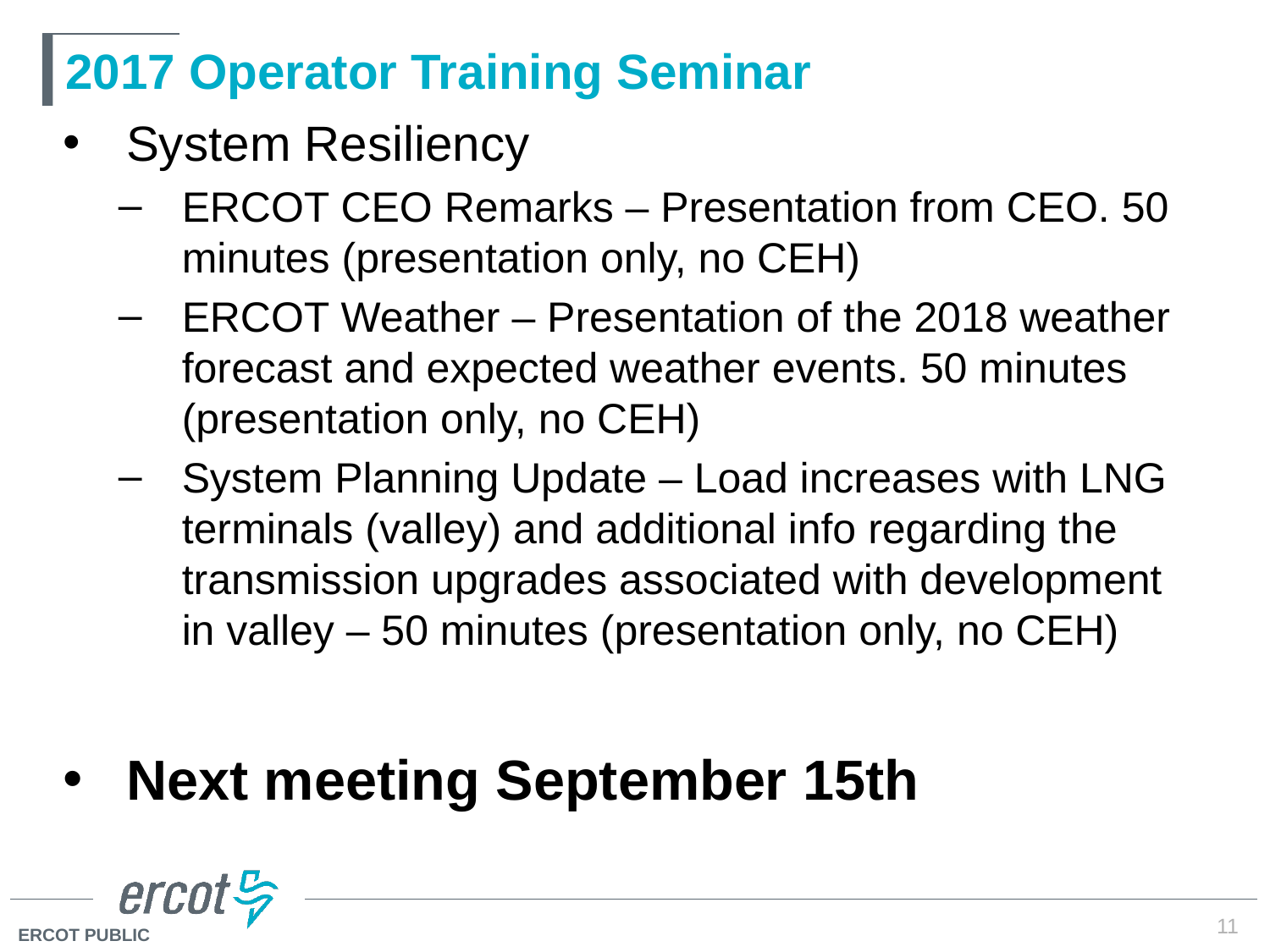

# 2017 Operator Training Seminar
System Resiliency
ERCOT CEO Remarks – Presentation from CEO. 50 minutes (presentation only, no CEH)
ERCOT Weather – Presentation of the 2018 weather forecast and expected weather events. 50 minutes (presentation only, no CEH)
System Planning Update – Load increases with LNG terminals (valley) and additional info regarding the transmission upgrades associated with development in valley – 50 minutes (presentation only, no CEH)

Next meeting September 15th
11